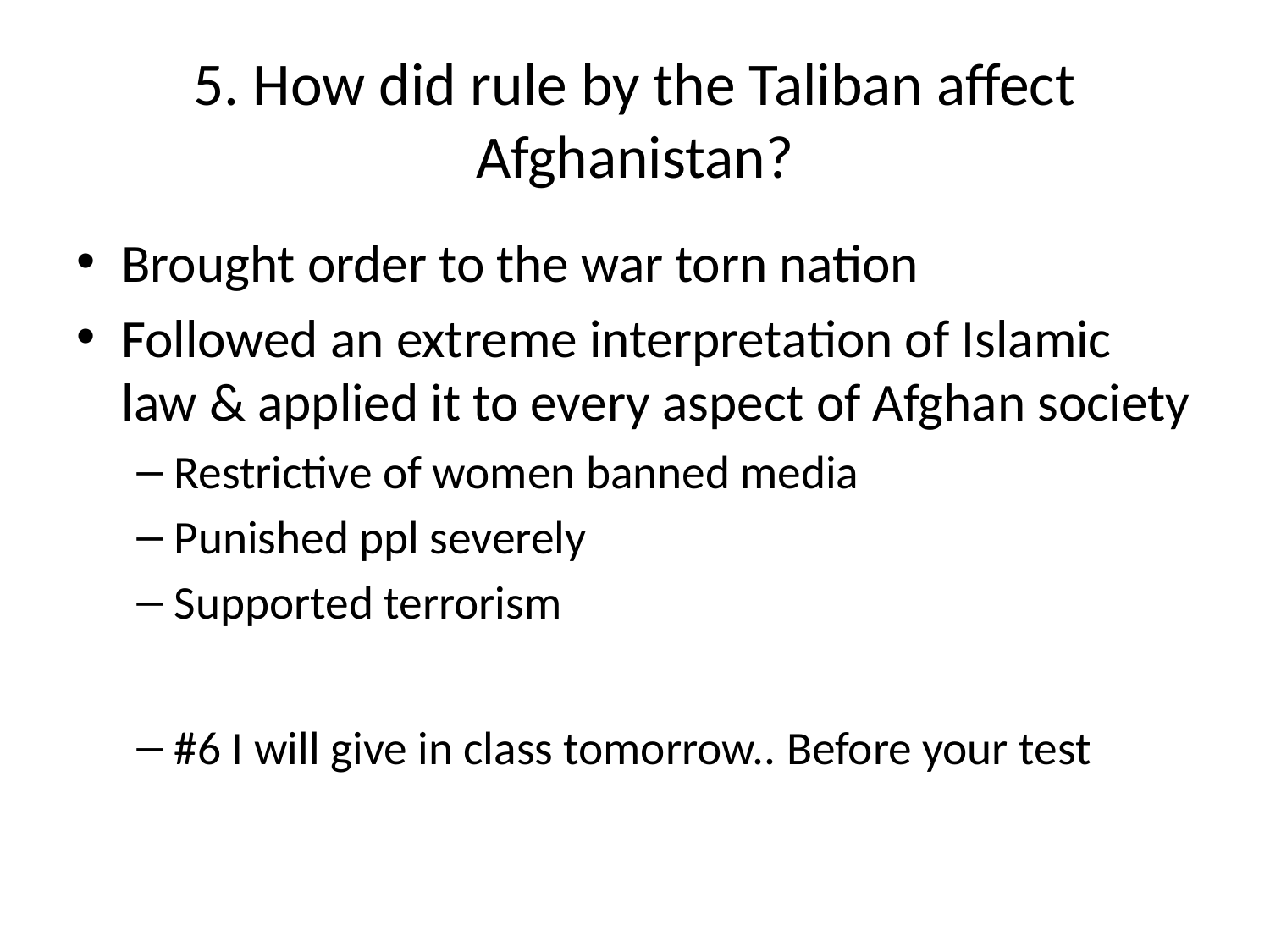

# 5. How did rule by the Taliban affect Afghanistan?
Brought order to the war torn nation
Followed an extreme interpretation of Islamic law & applied it to every aspect of Afghan society
Restrictive of women banned media
Punished ppl severely
Supported terrorism

#6 I will give in class tomorrow.. Before your test